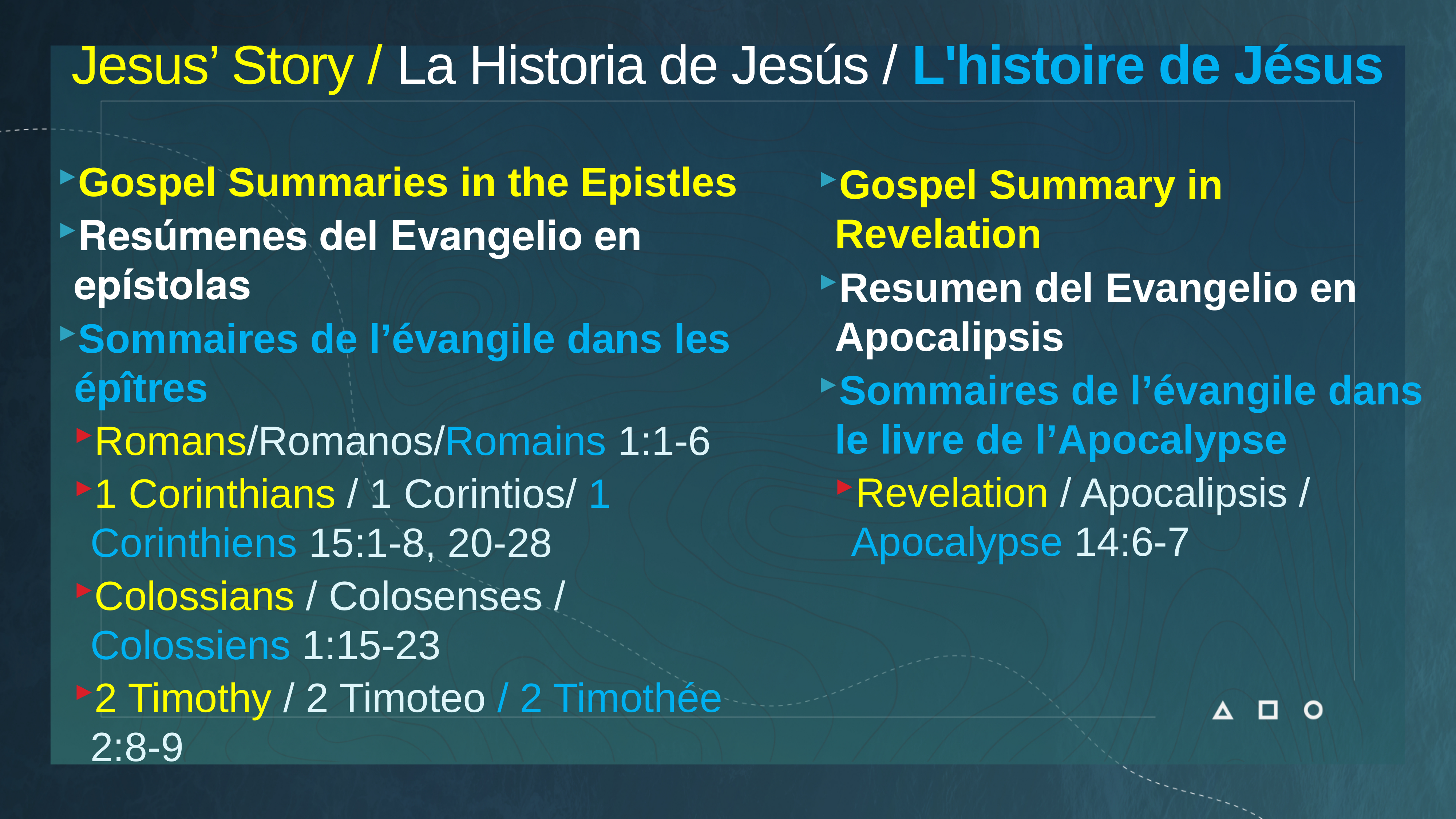

# Jesus’ Story / La Historia de Jesús / L'histoire de Jésus
Gospel Summaries in the Epistles
Resúmenes del Evangelio en epístolas
Sommaires de l’évangile dans les épîtres
Romans/Romanos/Romains 1:1-6
1 Corinthians / 1 Corintios/ 1 Corinthiens 15:1-8, 20-28
Colossians / Colosenses /	Colossiens 1:15-23
2 Timothy / 2 Timoteo / 2 Timothée  2:8-9
Gospel Summary in Revelation
Resumen del Evangelio en Apocalipsis
Sommaires de l’évangile dans le livre de l’Apocalypse
Revelation / Apocalipsis / Apocalypse 14:6-7